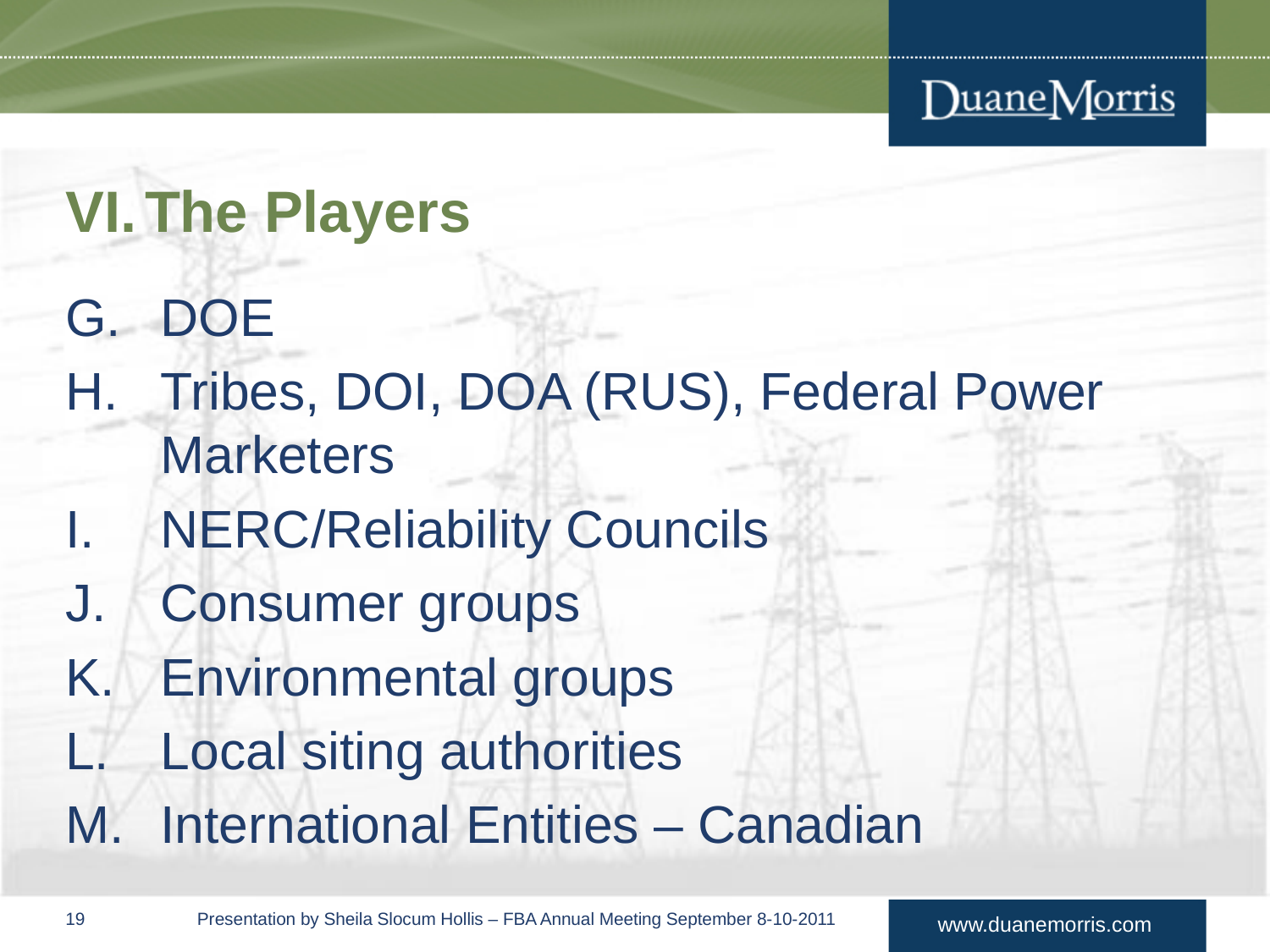

# The Players
DOE
Tribes, DOI, DOA (RUS), Federal Power Marketers
NERC/Reliability Councils
Consumer groups
Environmental groups
Local siting authorities
International Entities – Canadian

19	 Presentation by Sheila Slocum Hollis – FBA Annual Meeting September 8-10-2011